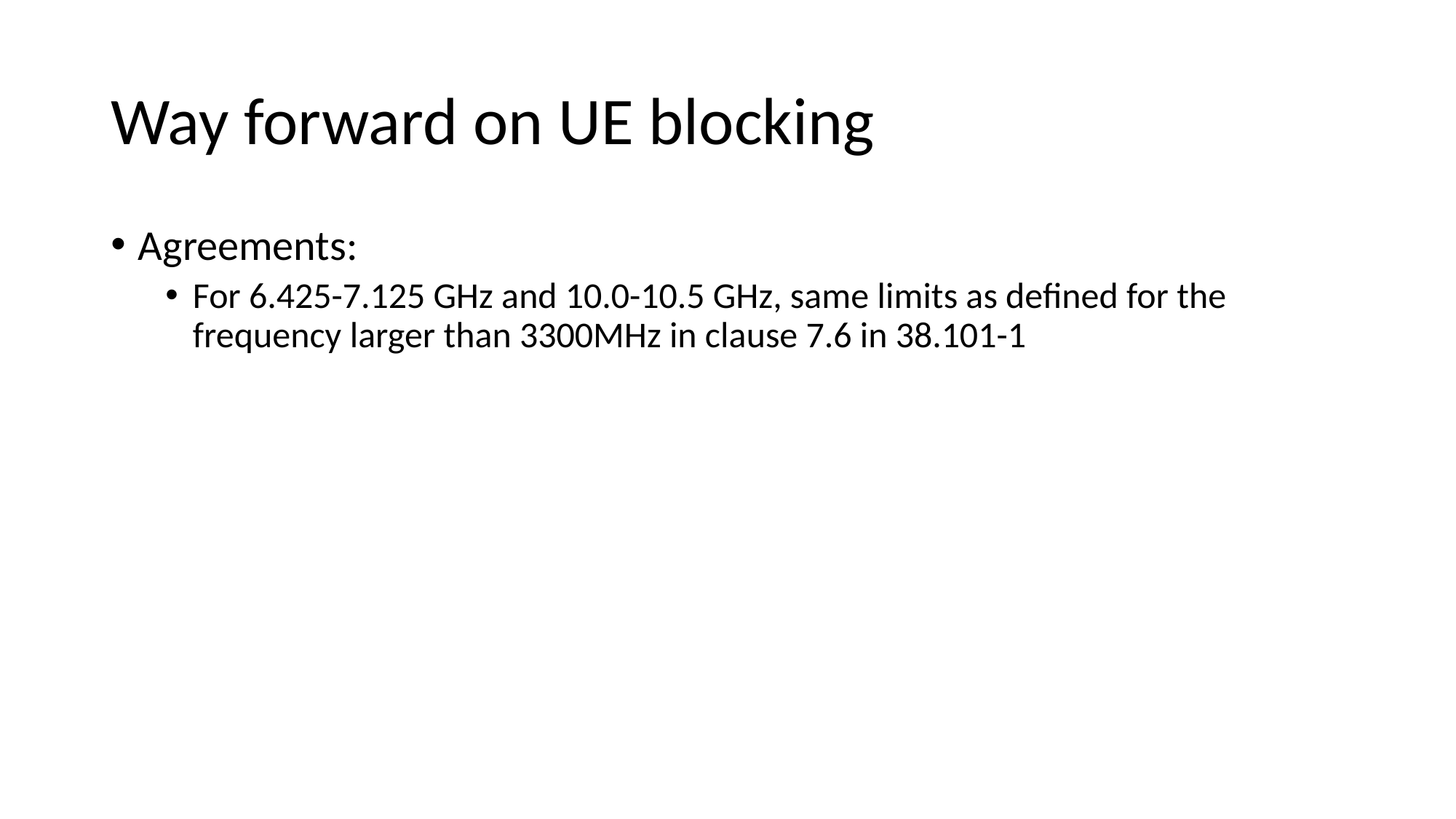

# Way forward on UE blocking
Agreements:
For 6.425-7.125 GHz and 10.0-10.5 GHz, same limits as defined for the frequency larger than 3300MHz in clause 7.6 in 38.101-1